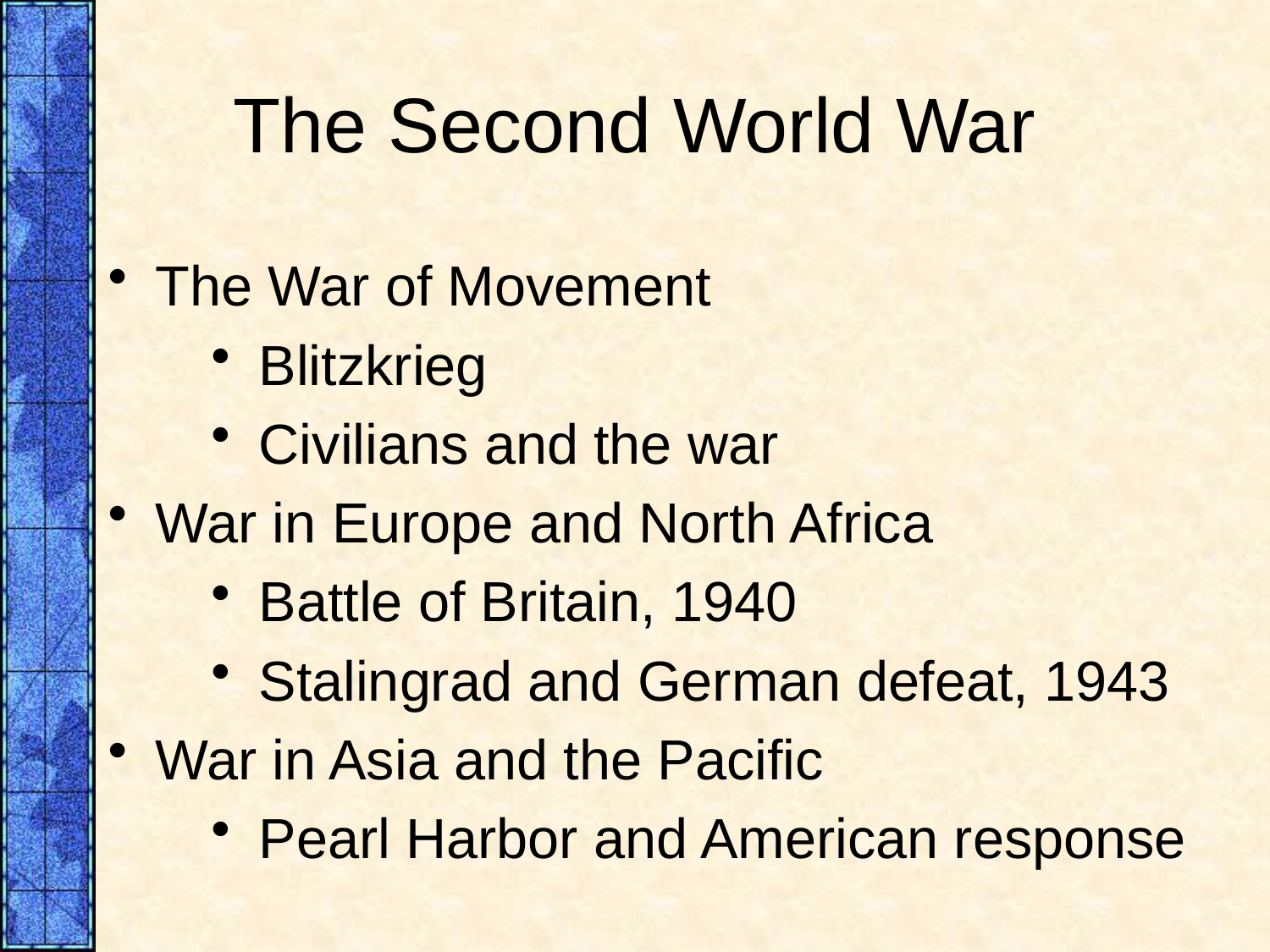

# The Second World War
The War of Movement
Blitzkrieg
Civilians and the war
War in Europe and North Africa
Battle of Britain, 1940
Stalingrad and German defeat, 1943
War in Asia and the Pacific
Pearl Harbor and American response